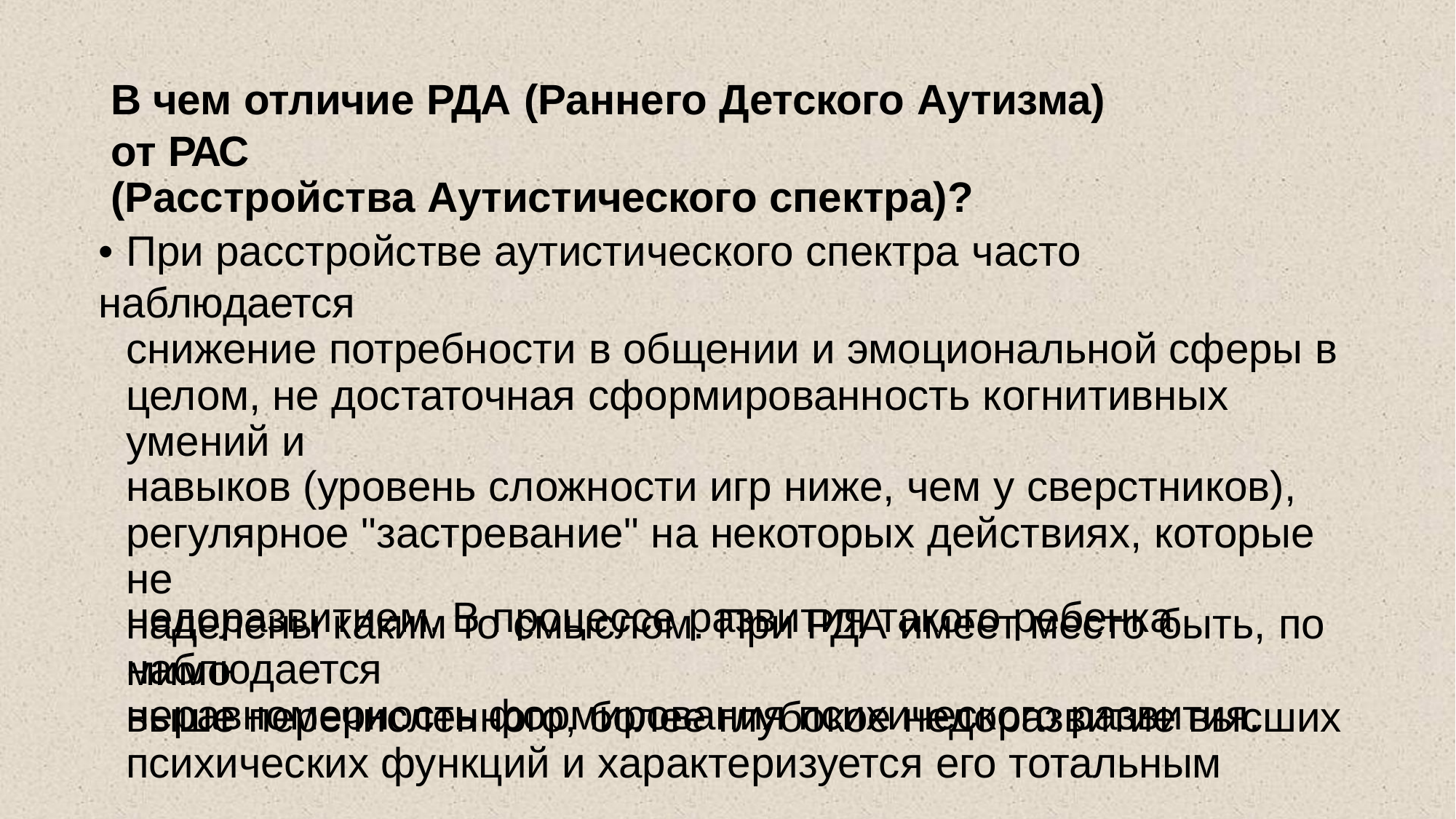

В чем отличие РДА (Раннего Детского Аутизма) от РАС
(Расстройства Аутистического спектра)?
• При расстройстве аутистического спектра часто наблюдается
снижение потребности в общении и эмоциональной сферы в
целом, не достаточная сформированность когнитивных умений и
навыков (уровень сложности игр ниже, чем у сверстников),
регулярное "застревание" на некоторых действиях, которые не
наделены каким то смыслом. При РДА имеет место быть, по мимо
выше перечисленного, более глубокое недоразвитие высших
психических функций и характеризуется его тотальным
недоразвитием. В процессе развития такого ребенка наблюдается
неравномерность формирования психического развития.